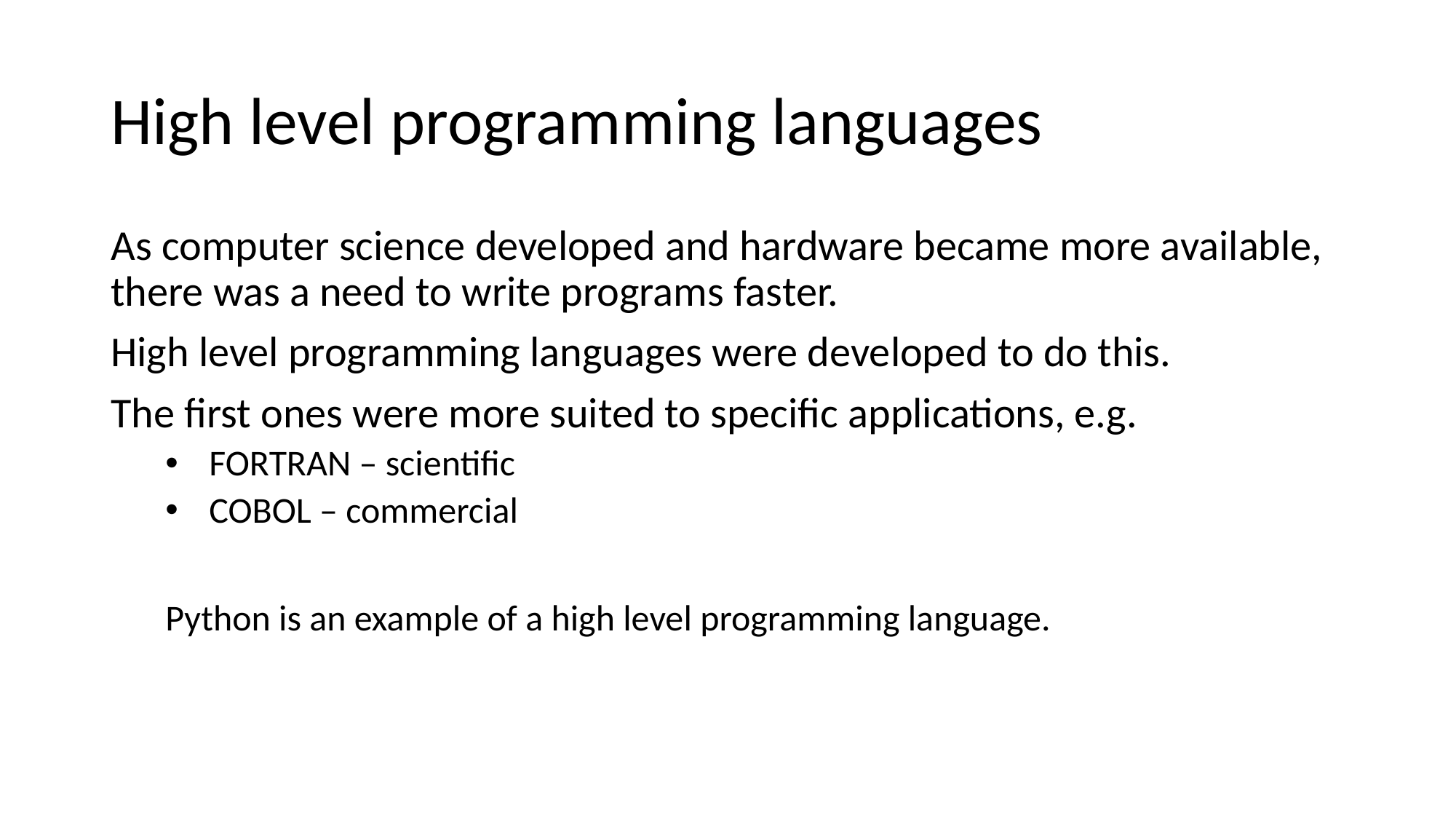

# High level programming languages
As computer science developed and hardware became more available, there was a need to write programs faster.
High level programming languages were developed to do this.
The first ones were more suited to specific applications, e.g.
  FORTRAN – scientific
  COBOL – commercial

Python is an example of a high level programming language.